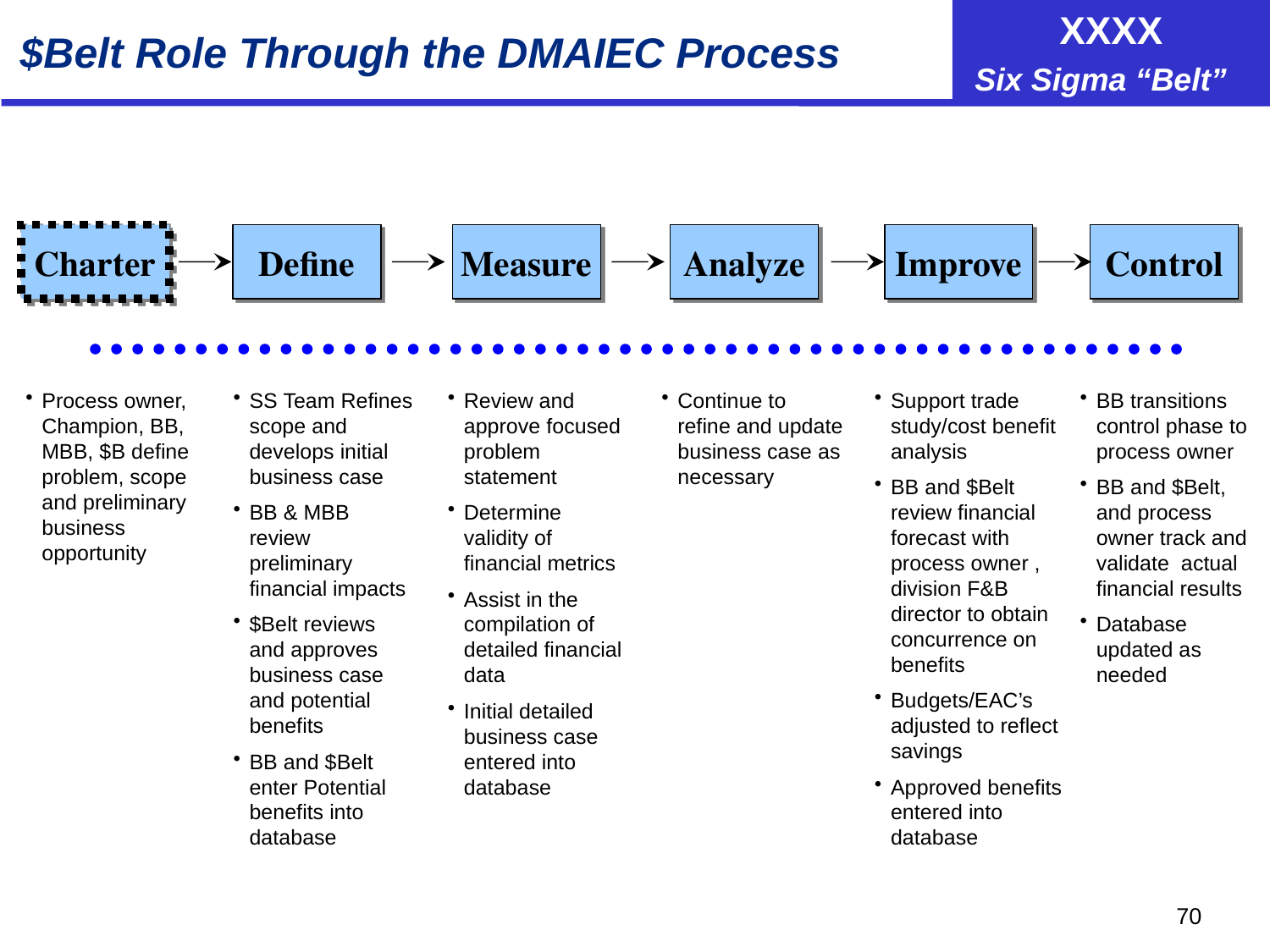

$Belt Role Through the DMAIEC Process
Charter
Define
Measure
Analyze
Improve
Control

Process owner, Champion, BB, MBB, $B define problem, scope and preliminary business opportunity
SS Team Refines scope and develops initial business case
BB & MBB review preliminary financial impacts
$Belt reviews and approves business case and potential benefits
BB and $Belt enter Potential benefits into database
Review and approve focused problem statement
Determine validity of financial metrics
Assist in the compilation of detailed financial data
Initial detailed business case entered into database
Continue to refine and update business case as necessary
Support trade study/cost benefit analysis
BB and $Belt review financial forecast with process owner , division F&B director to obtain concurrence on benefits
Budgets/EAC’s adjusted to reflect savings
Approved benefits entered into database
BB transitions control phase to process owner
BB and $Belt, and process owner track and validate  actual financial results
Database updated as needed